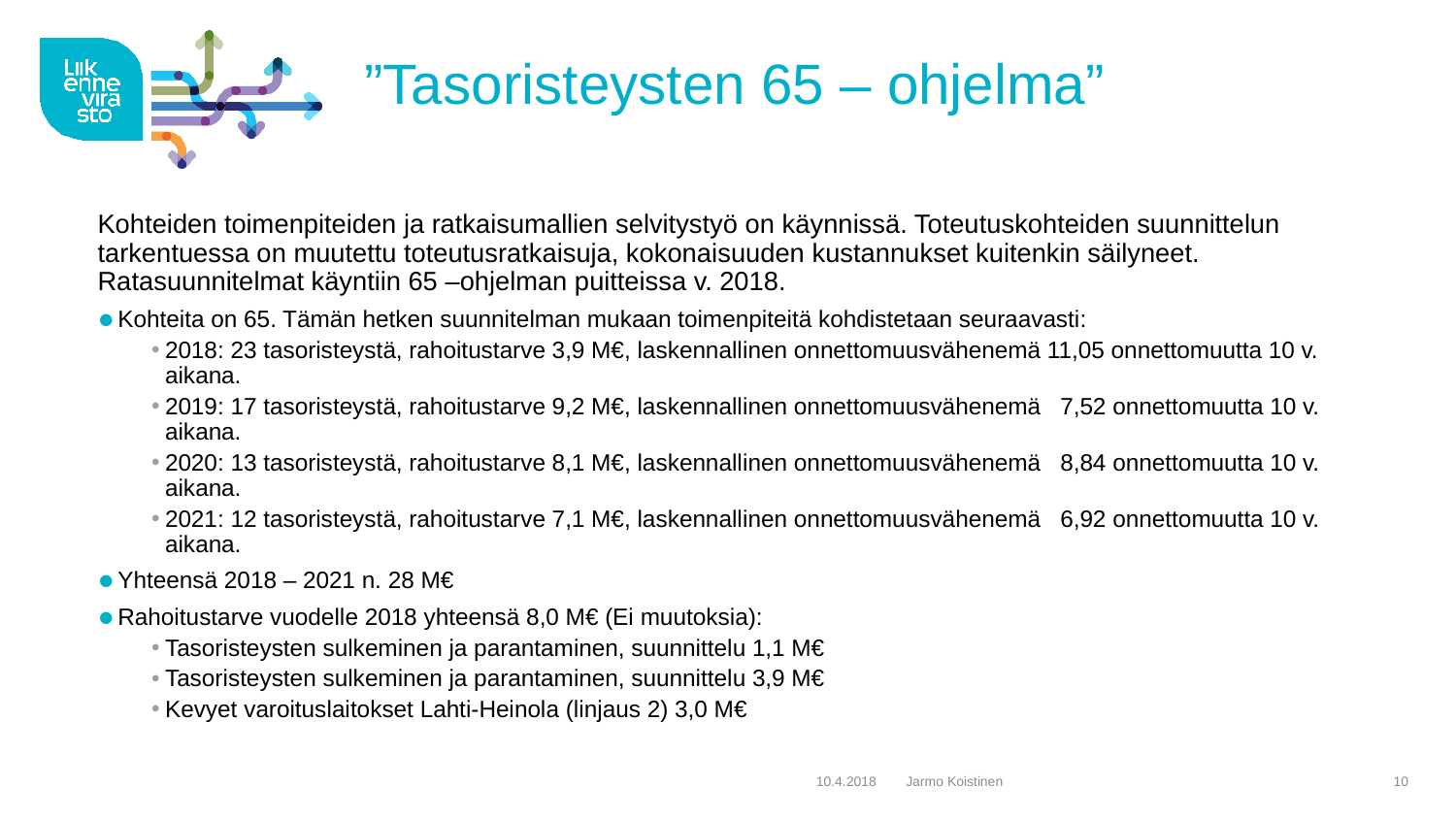

# ”Tasoristeysten 65 – ohjelma”
Kohteiden toimenpiteiden ja ratkaisumallien selvitystyö on käynnissä. Toteutuskohteiden suunnittelun tarkentuessa on muutettu toteutusratkaisuja, kokonaisuuden kustannukset kuitenkin säilyneet. Ratasuunnitelmat käyntiin 65 –ohjelman puitteissa v. 2018.
Kohteita on 65. Tämän hetken suunnitelman mukaan toimenpiteitä kohdistetaan seuraavasti:
2018: 23 tasoristeystä, rahoitustarve 3,9 M€, laskennallinen onnettomuusvähenemä 11,05 onnettomuutta 10 v. aikana.
2019: 17 tasoristeystä, rahoitustarve 9,2 M€, laskennallinen onnettomuusvähenemä   7,52 onnettomuutta 10 v. aikana.
2020: 13 tasoristeystä, rahoitustarve 8,1 M€, laskennallinen onnettomuusvähenemä   8,84 onnettomuutta 10 v. aikana.
2021: 12 tasoristeystä, rahoitustarve 7,1 M€, laskennallinen onnettomuusvähenemä   6,92 onnettomuutta 10 v. aikana.
Yhteensä 2018 – 2021 n. 28 M€
Rahoitustarve vuodelle 2018 yhteensä 8,0 M€ (Ei muutoksia):
Tasoristeysten sulkeminen ja parantaminen, suunnittelu 1,1 M€
Tasoristeysten sulkeminen ja parantaminen, suunnittelu 3,9 M€
Kevyet varoituslaitokset Lahti-Heinola (linjaus 2) 3,0 M€

10.4.2018
Jarmo Koistinen
10